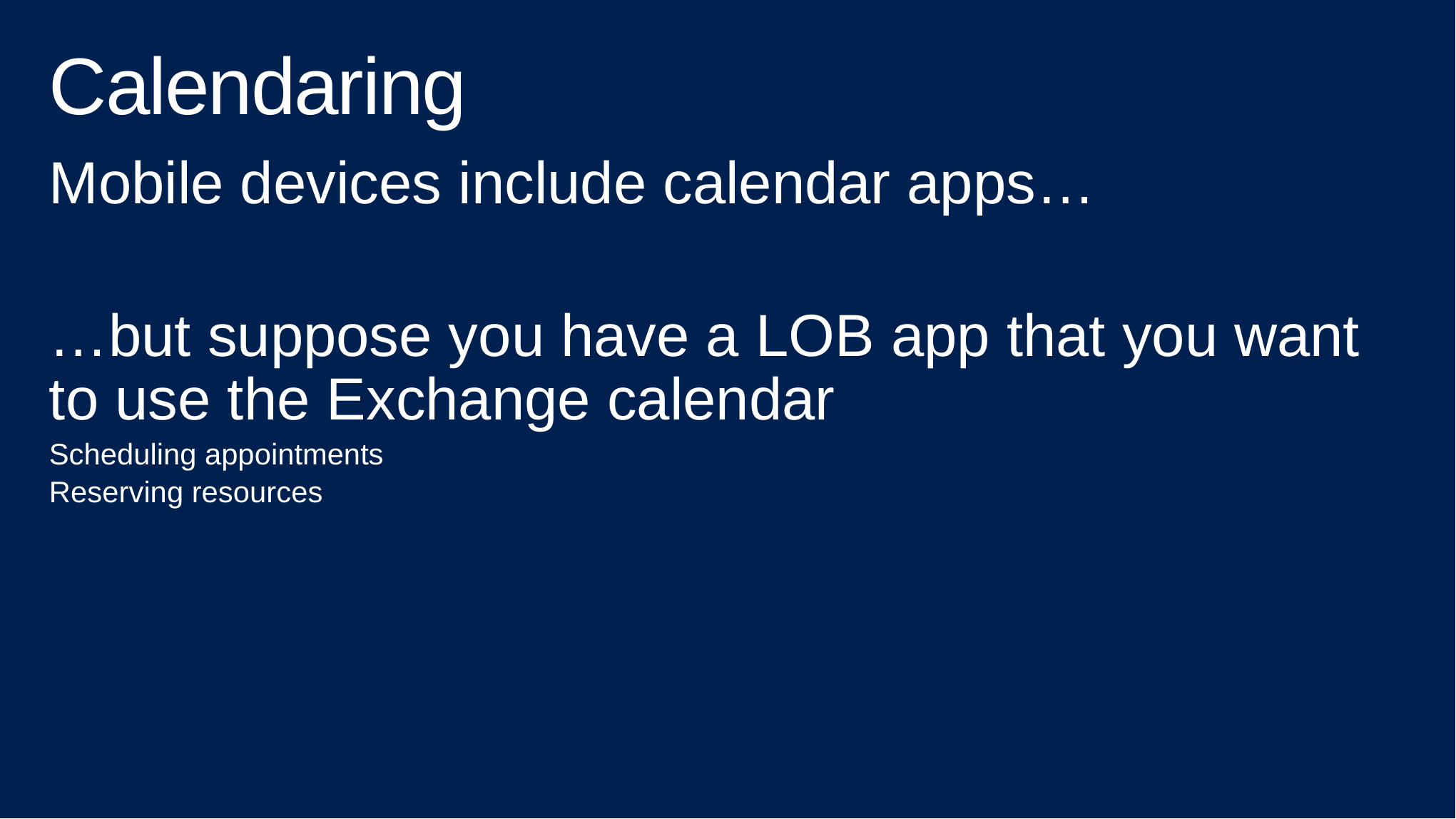

# Calendaring
Mobile devices include calendar apps…

…but suppose you have a LOB app that you want to use the Exchange calendar
Scheduling appointments
Reserving resources